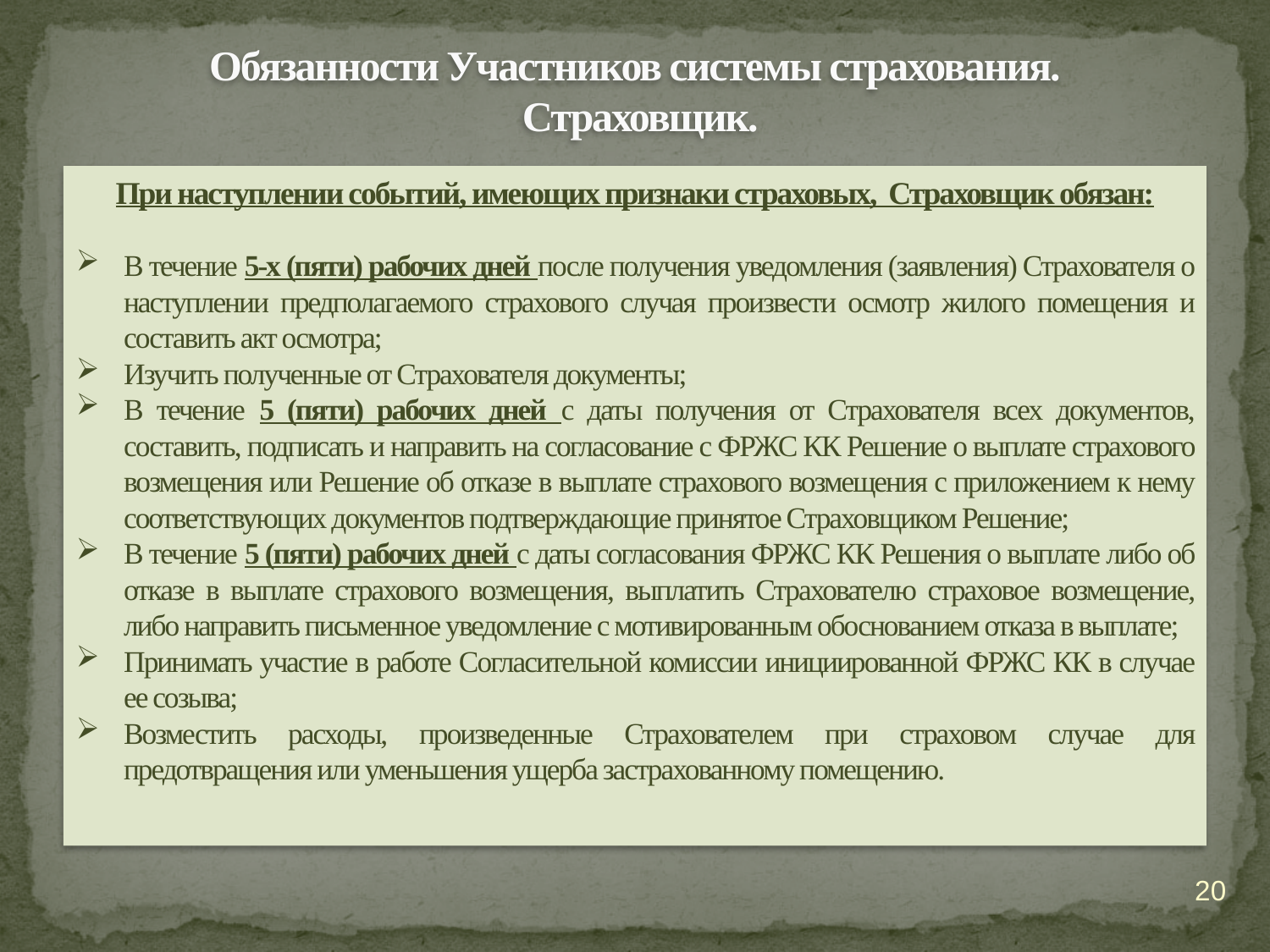

Обязанности Участников системы страхования.
 Страховщик.
При наступлении событий, имеющих признаки страховых,  Страховщик обязан:

В течение 5-х (пяти) рабочих дней после получения уведомления (заявления) Страхователя о наступлении предполагаемого страхового случая произвести осмотр жилого помещения и составить акт осмотра;
Изучить полученные от Страхователя документы;
В течение 5 (пяти) рабочих дней с даты получения от Страхователя всех документов, составить, подписать и направить на согласование с ФРЖС КК Решение о выплате страхового возмещения или Решение об отказе в выплате страхового возмещения с приложением к нему соответствующих документов подтверждающие принятое Страховщиком Решение;
В течение 5 (пяти) рабочих дней с даты согласования ФРЖС КК Решения о выплате либо об отказе в выплате страхового возмещения, выплатить Страхователю страховое возмещение, либо направить письменное уведомление с мотивированным обоснованием отказа в выплате;
Принимать участие в работе Согласительной комиссии инициированной ФРЖС КК в случае ее созыва;
Возместить расходы, произведенные Страхователем при страховом случае для предотвращения или уменьшения ущерба застрахованному помещению.

20